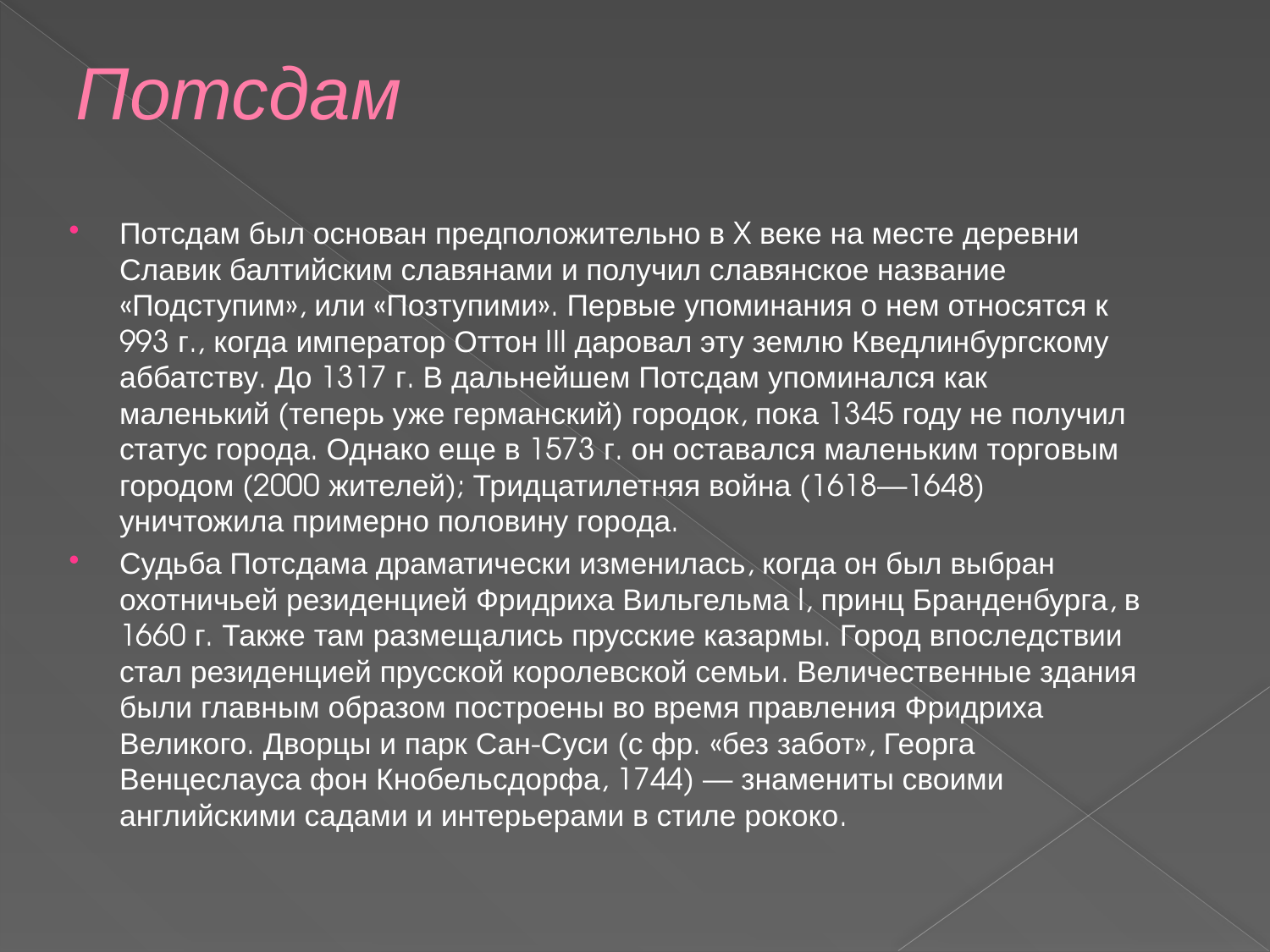

# Потсдам
Потсдам был основан предположительно в X веке на месте деревни Славик балтийским славянами и получил славянское название «Подступим», или «Позтупими». Первые упоминания о нем относятся к 993 г., когда император Оттон III даровал эту землю Кведлинбургскому аббатству. До 1317 г. В дальнейшем Потсдам упоминался как маленький (теперь уже германский) городок, пока 1345 году не получил статус города. Однако еще в 1573 г. он оставался маленьким торговым городом (2000 жителей); Тридцатилетняя война (1618—1648) уничтожила примерно половину города.
Судьба Потсдама драматически изменилась, когда он был выбран охотничьей резиденцией Фридриха Вильгельма I, принц Бранденбурга, в 1660 г. Также там размещались прусские казармы. Город впоследствии стал резиденцией прусской королевской семьи. Величественные здания были главным образом построены во время правления Фридриха Великого. Дворцы и парк Сан-Суси (с фр. «без забот», Георга Венцеслауса фон Кнобельсдорфа, 1744) — знамениты своими английскими садами и интерьерами в стиле рококо.